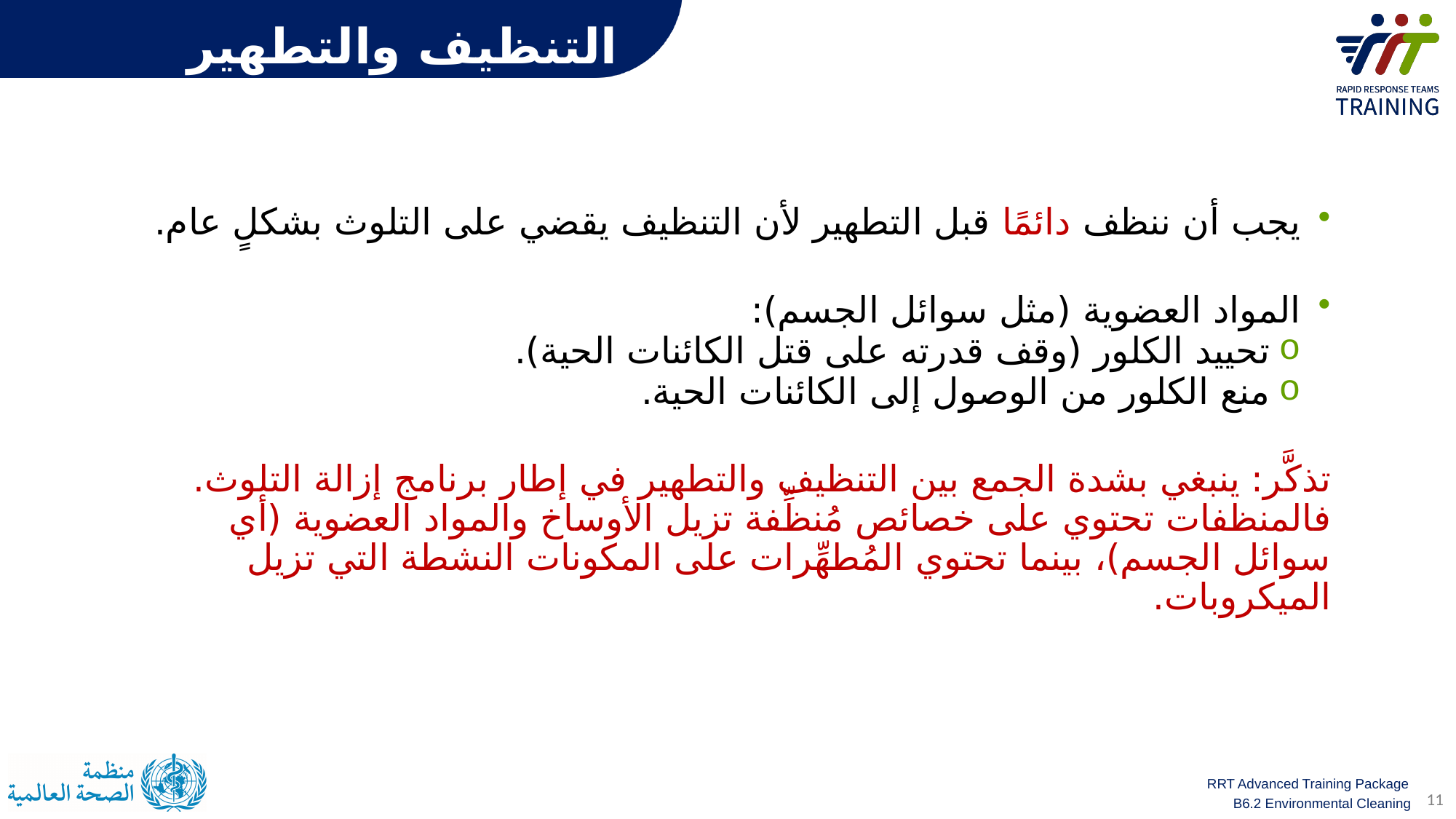

التنظيف والتطهير
يجب أن ننظف دائمًا قبل التطهير لأن التنظيف يقضي على التلوث بشكلٍ عام.

المواد العضوية (مثل سوائل الجسم):
تحييد الكلور (وقف قدرته على قتل الكائنات الحية).
منع الكلور من الوصول إلى الكائنات الحية.

تذكَّر: ينبغي بشدة الجمع بين التنظيف والتطهير في إطار برنامج إزالة التلوث. فالمنظفات تحتوي على خصائص مُنظِّفة تزيل الأوساخ والمواد العضوية (أي سوائل الجسم)، بينما تحتوي المُطهِّرات على المكونات النشطة التي تزيل الميكروبات.